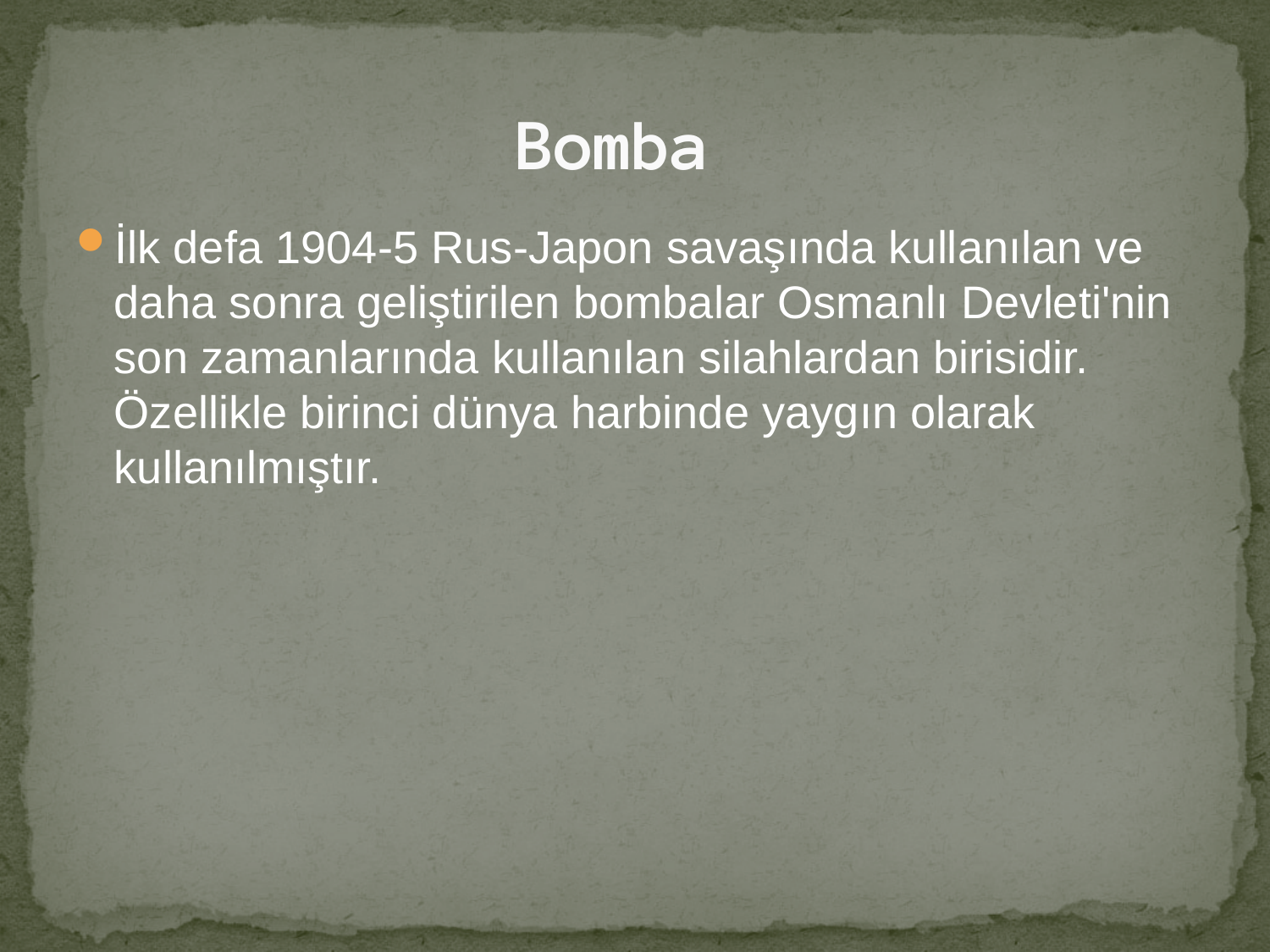

# Bomba
İlk defa 1904-5 Rus-Japon savaşında kullanılan ve daha sonra geliştirilen bombalar Osmanlı Devleti'nin son zamanlarında kullanılan silahlardan birisidir. Özellikle birinci dünya harbinde yaygın olarak kullanılmıştır.